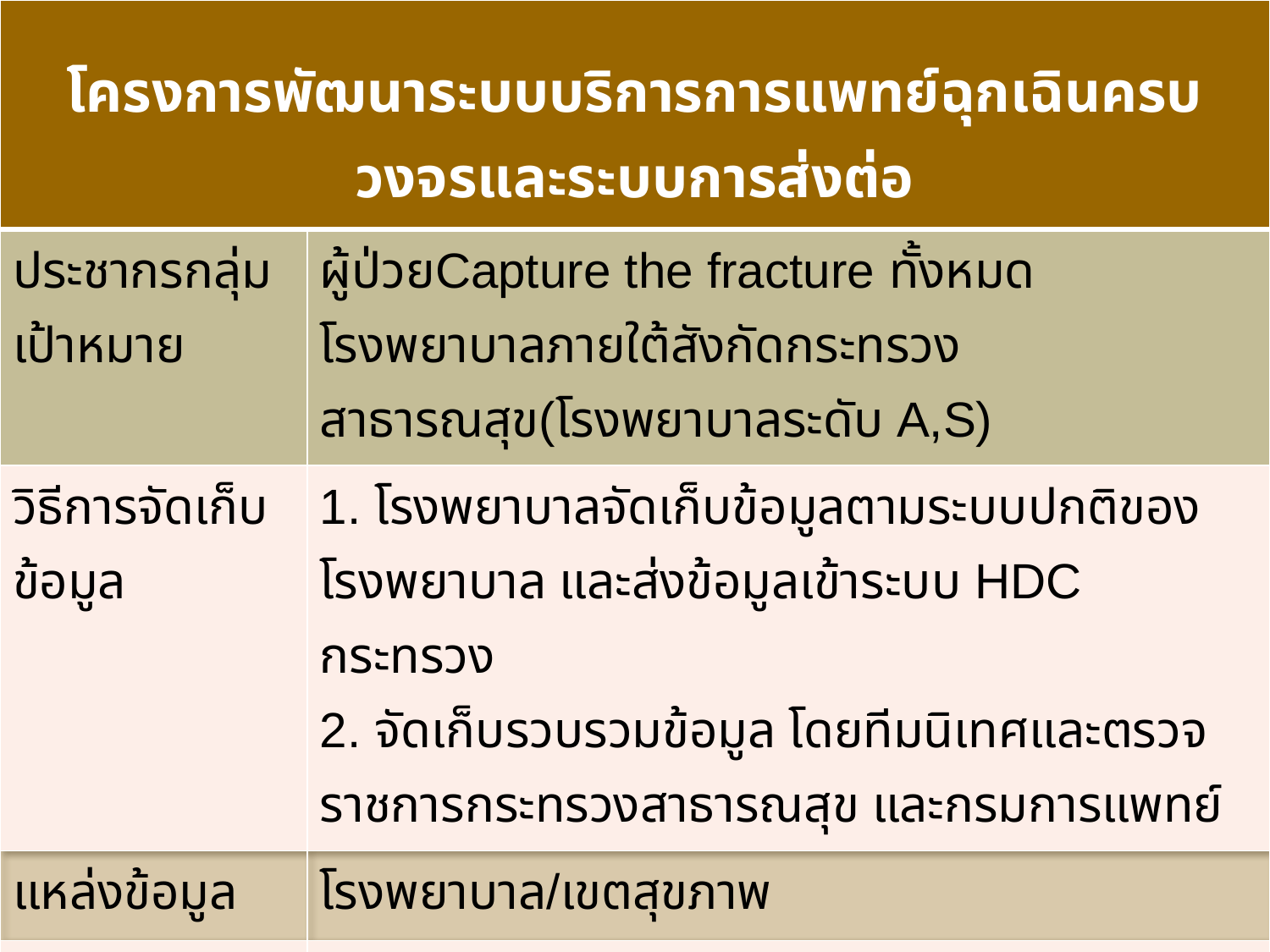

| โครงการพัฒนาระบบบริการการแพทย์ฉุกเฉินครบวงจรและระบบการส่งต่อ |  |
| --- | --- |
| ประชากรกลุ่มเป้าหมาย | ผู้ป่วยCapture the fracture ทั้งหมด โรงพยาบาลภายใต้สังกัดกระทรวงสาธารณสุข(โรงพยาบาลระดับ A,S) |
| วิธีการจัดเก็บข้อมูล | 1. โรงพยาบาลจัดเก็บข้อมูลตามระบบปกติของโรงพยาบาล และส่งข้อมูลเข้าระบบ HDC กระทรวง 2. จัดเก็บรวบรวมข้อมูล โดยทีมนิเทศและตรวจราชการกระทรวงสาธารณสุข และกรมการแพทย์ |
| แหล่งข้อมูล | โรงพยาบาล/เขตสุขภาพ |
| ระยะเวลาประเมินผล | ทุก 6 เดือน |
| เอกสารสนับสนุน | คู่มือการจัดตั้งทีม และดำเนินการโครงการ Capture the fracture |